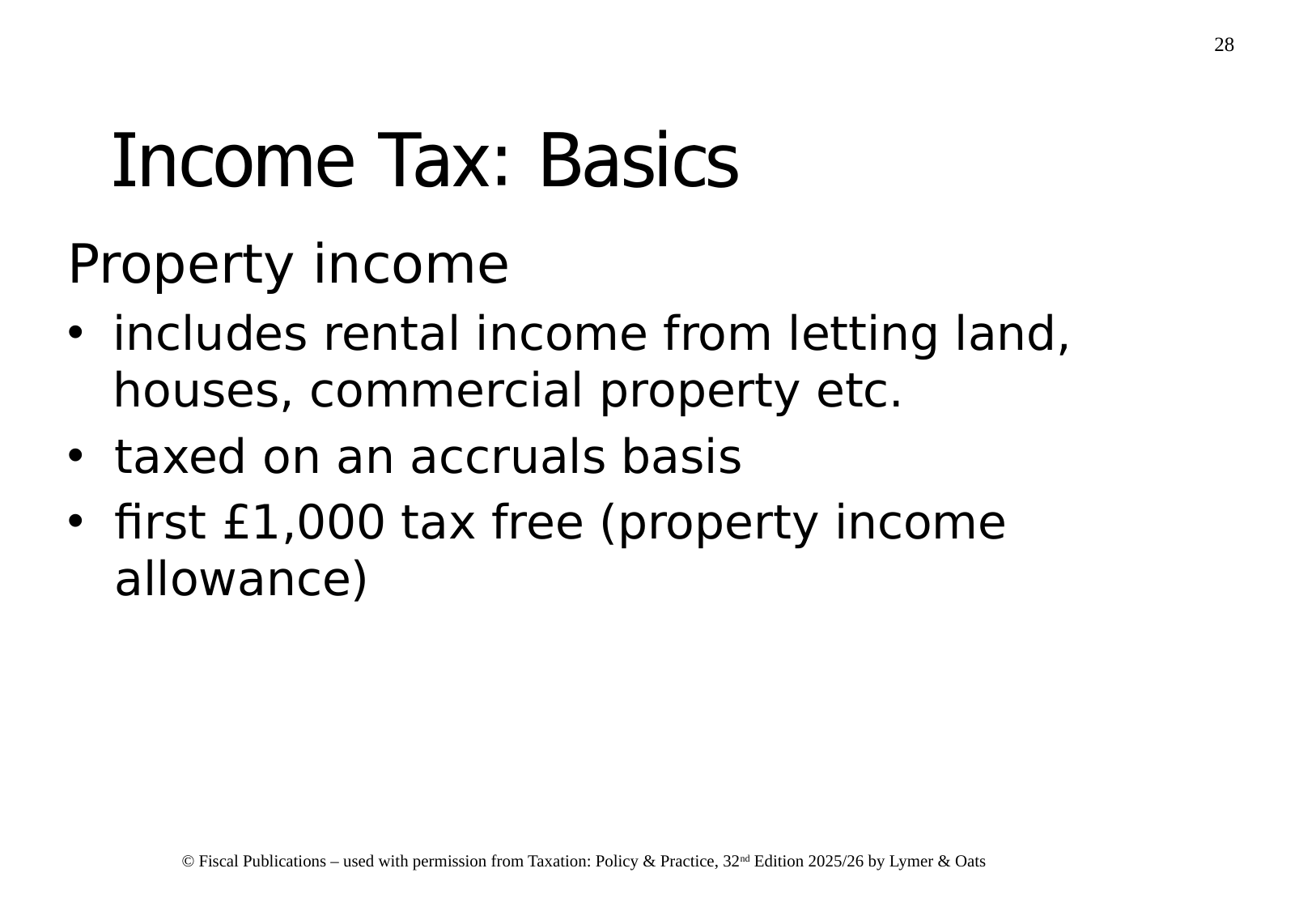

# Income Tax: Basics
Property income
includes rental income from letting land, houses, commercial property etc.
taxed on an accruals basis
first £1,000 tax free (property income allowance)